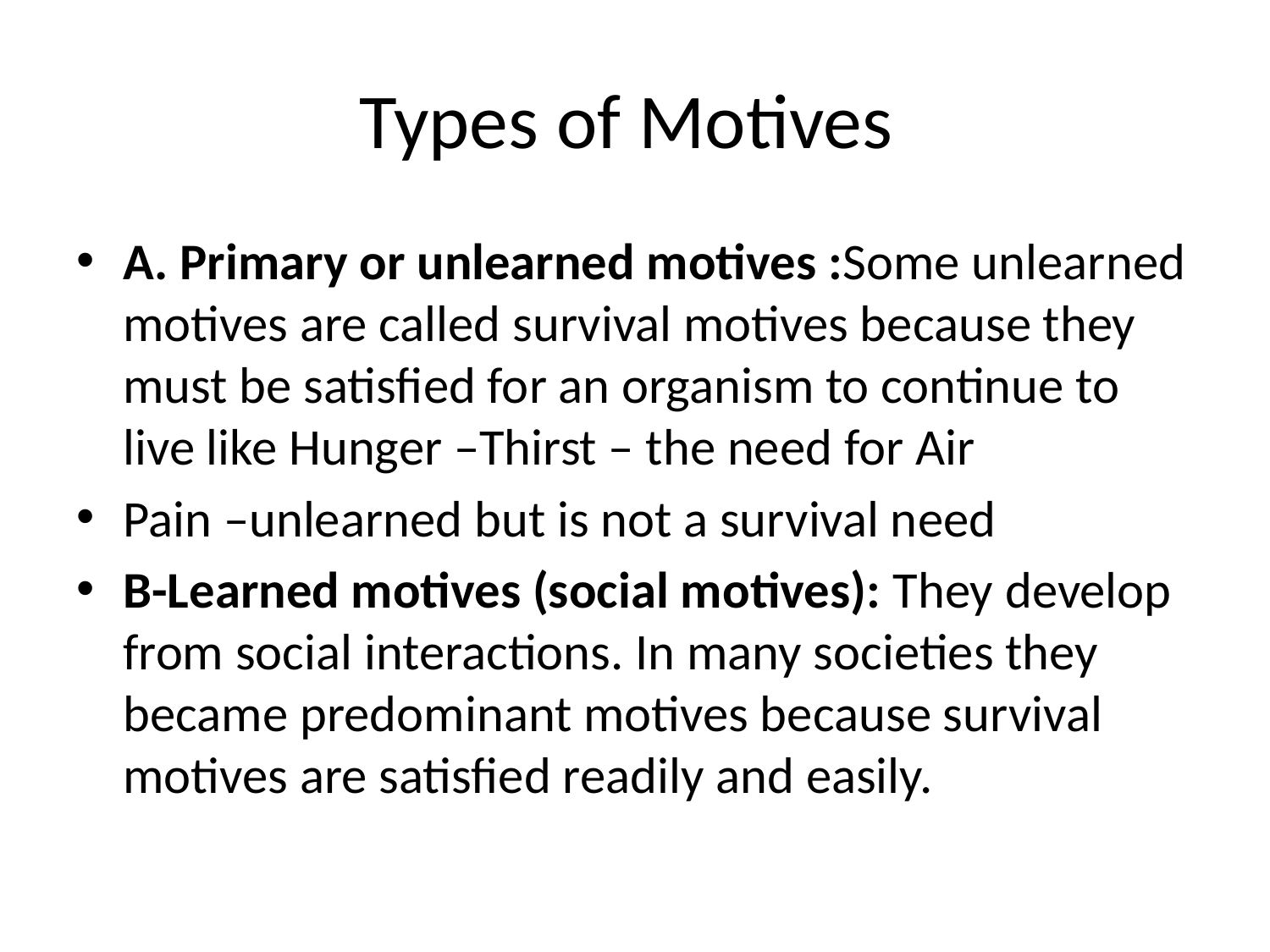

# Types of Motives
A. Primary or unlearned motives :Some unlearned motives are called survival motives because they must be satisfied for an organism to continue to live like Hunger –Thirst – the need for Air
Pain –unlearned but is not a survival need
B-Learned motives (social motives): They develop from social interactions. In many societies they became predominant motives because survival motives are satisfied readily and easily.